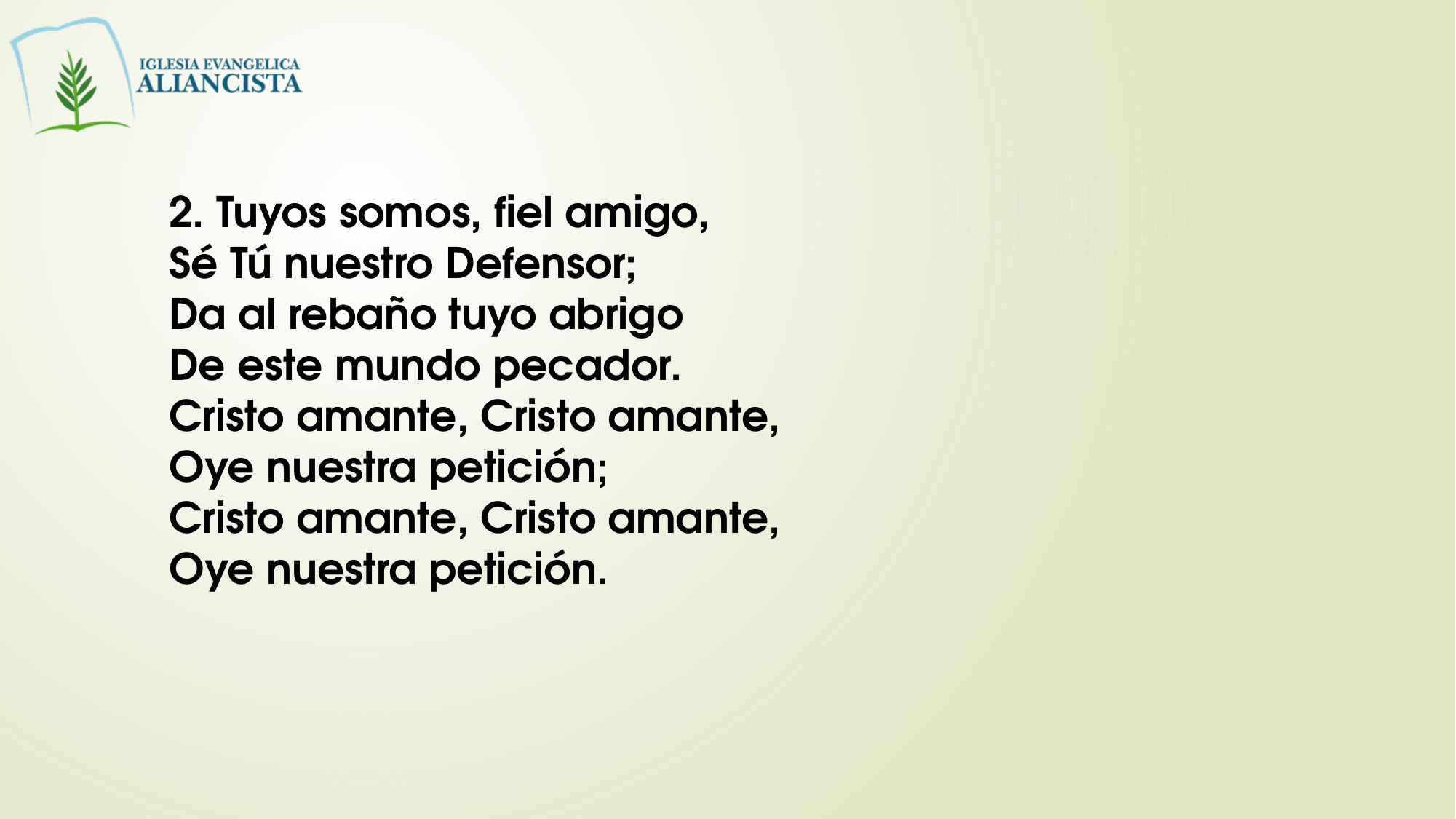

2. Tuyos somos, fiel amigo,
Sé Tú nuestro Defensor;
Da al rebaño tuyo abrigo
De este mundo pecador.
Cristo amante, Cristo amante,
Oye nuestra petición;
Cristo amante, Cristo amante,
Oye nuestra petición.